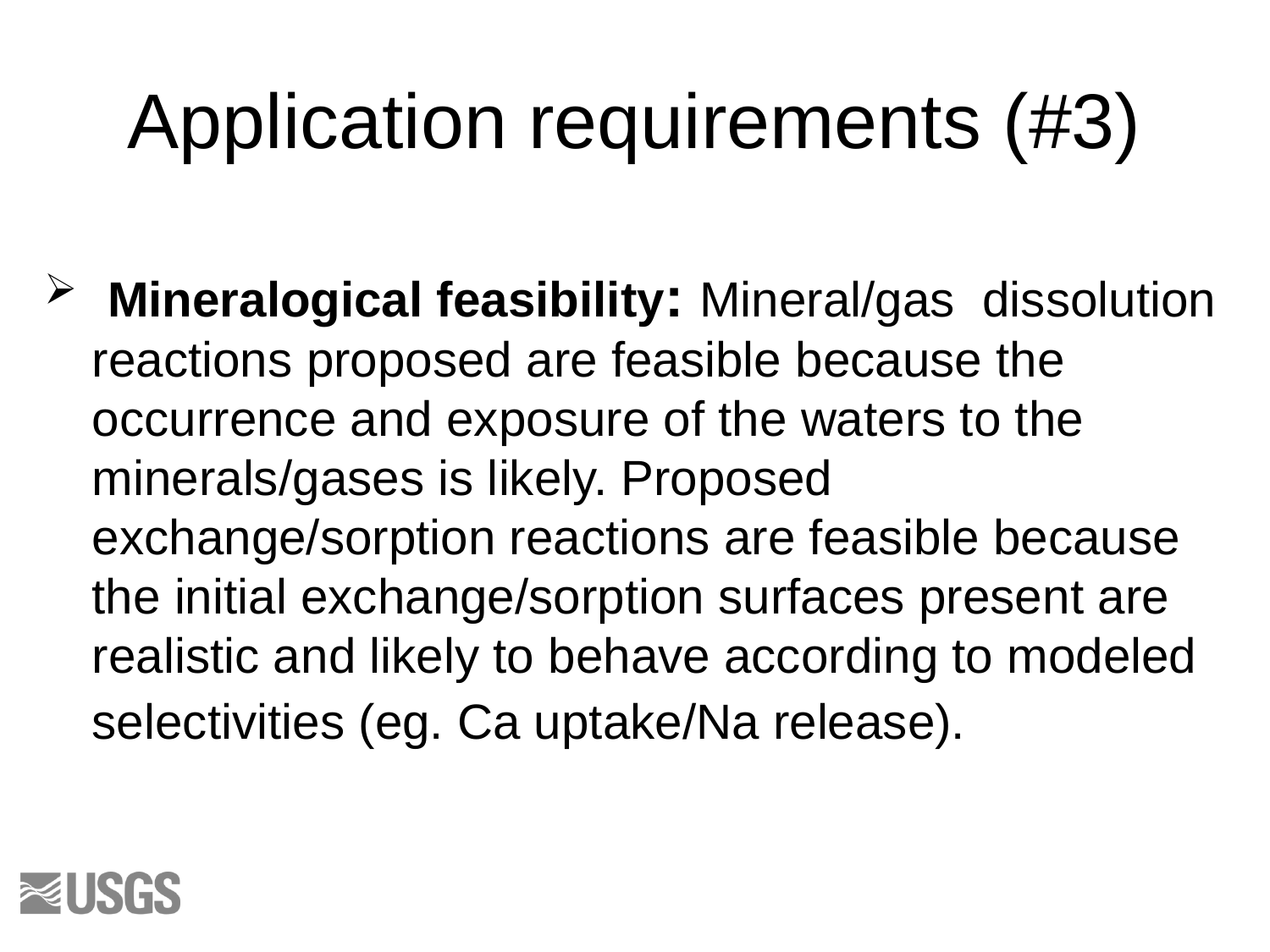

# Application requirements (#3)
 Mineralogical feasibility: Mineral/gas  dissolution reactions proposed are feasible because the occurrence and exposure of the waters to the minerals/gases is likely. Proposed exchange/sorption reactions are feasible because the initial exchange/sorption surfaces present are realistic and likely to behave according to modeled selectivities (eg. Ca uptake/Na release).